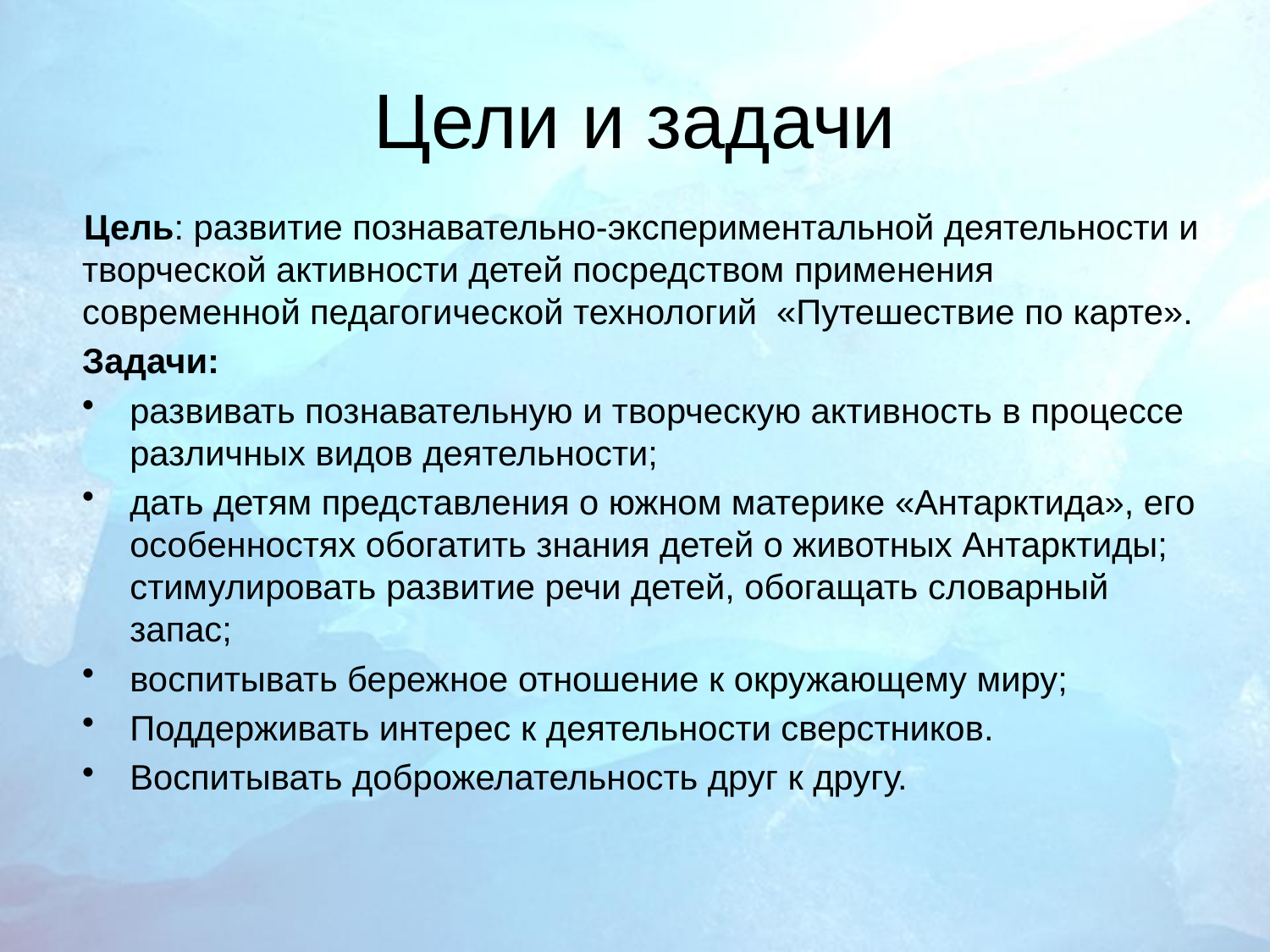

# Цели и задачи
Цель: развитие познавательно-экспериментальной деятельности и творческой активности детей посредством применения современной педагогической технологий  «Путешествие по карте».
Задачи:
развивать познавательную и творческую активность в процессе различных видов деятельности;
дать детям представления о южном материке «Антарктида», его особенностях обогатить знания детей о животных Антарктиды; стимулировать развитие речи детей, обогащать словарный запас;
воспитывать бережное отношение к окружающему миру;
Поддерживать интерес к деятельности сверстников.
Воспитывать доброжелательность друг к другу.